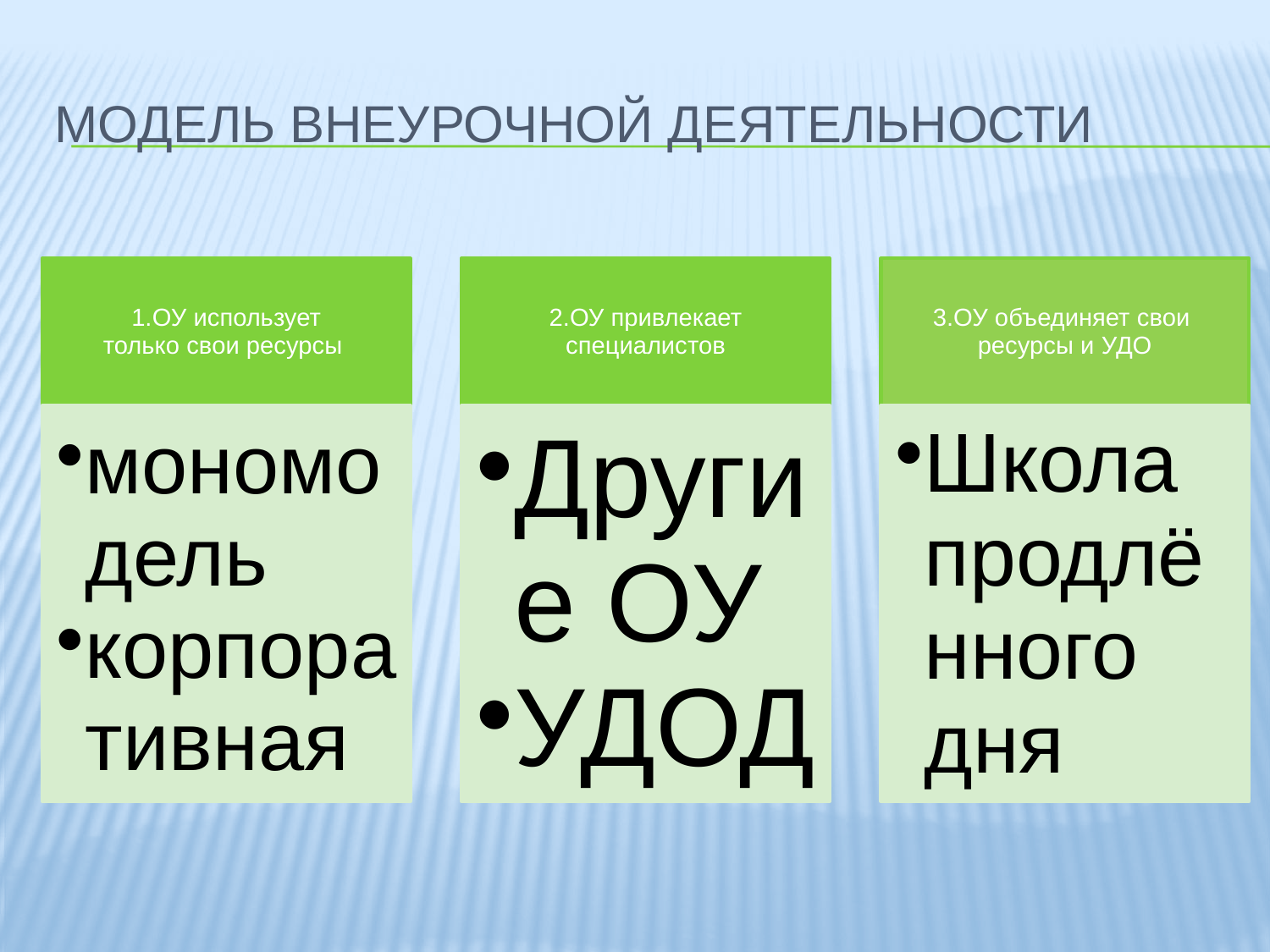

# Модель внеурочной деятельности
1.ОУ использует
только свои ресурсы
мономодель
корпоративная
2.ОУ привлекает специалистов
Другие ОУ
УДОД
3.ОУ объединяет свои
ресурсы и УДО
Школа продлённого дня